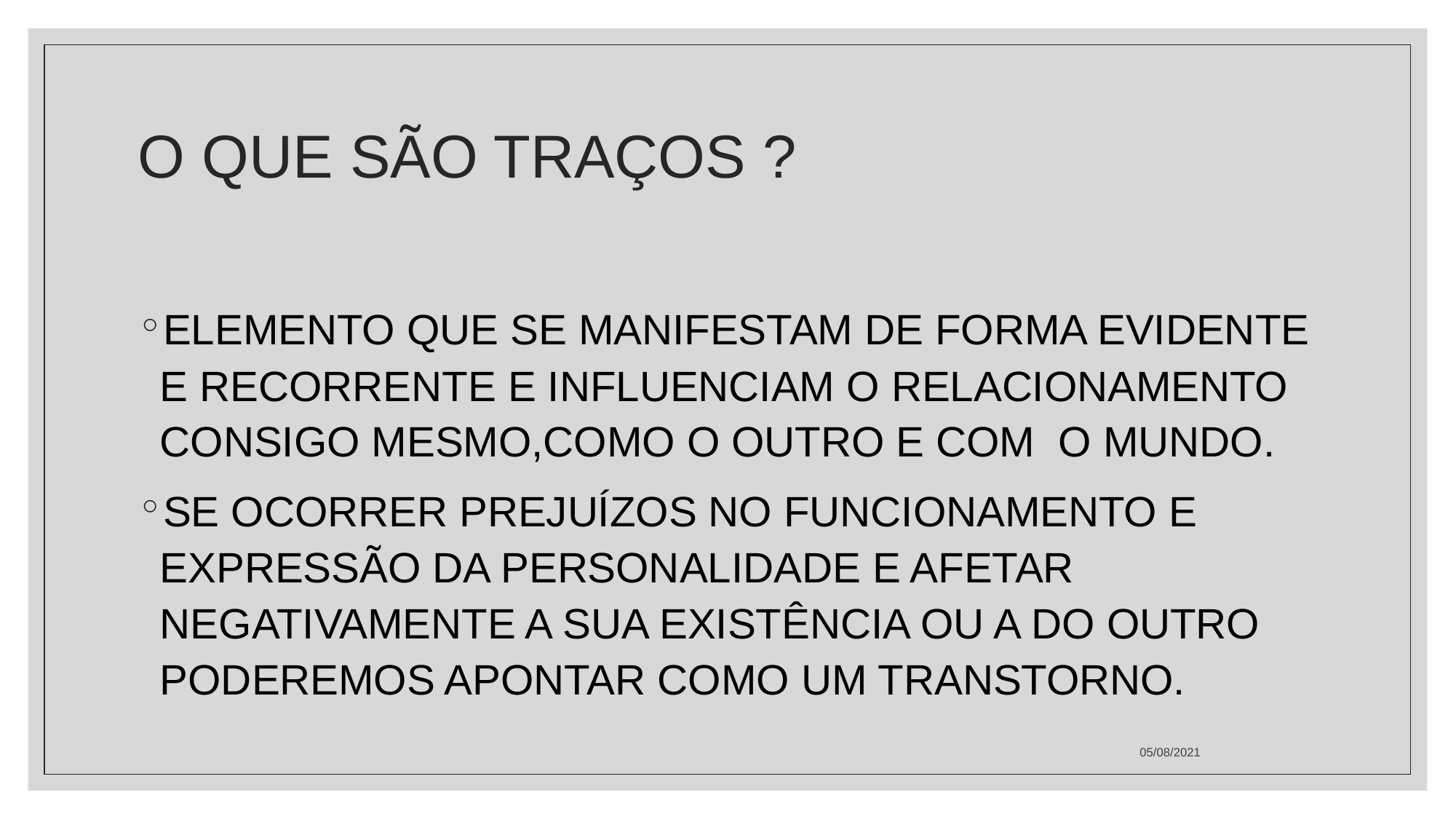

# O QUE SÃO TRAÇOS ?

ELEMENTO QUE SE MANIFESTAM DE FORMA EVIDENTE E RECORRENTE E INFLUENCIAM O RELACIONAMENTO CONSIGO MESMO,COMO O OUTRO E COM  O MUNDO.
SE OCORRER PREJUÍZOS NO FUNCIONAMENTO E EXPRESSÃO DA PERSONALIDADE E AFETAR NEGATIVAMENTE A SUA EXISTÊNCIA OU A DO OUTRO  PODEREMOS APONTAR COMO UM TRANSTORNO.
05/08/2021